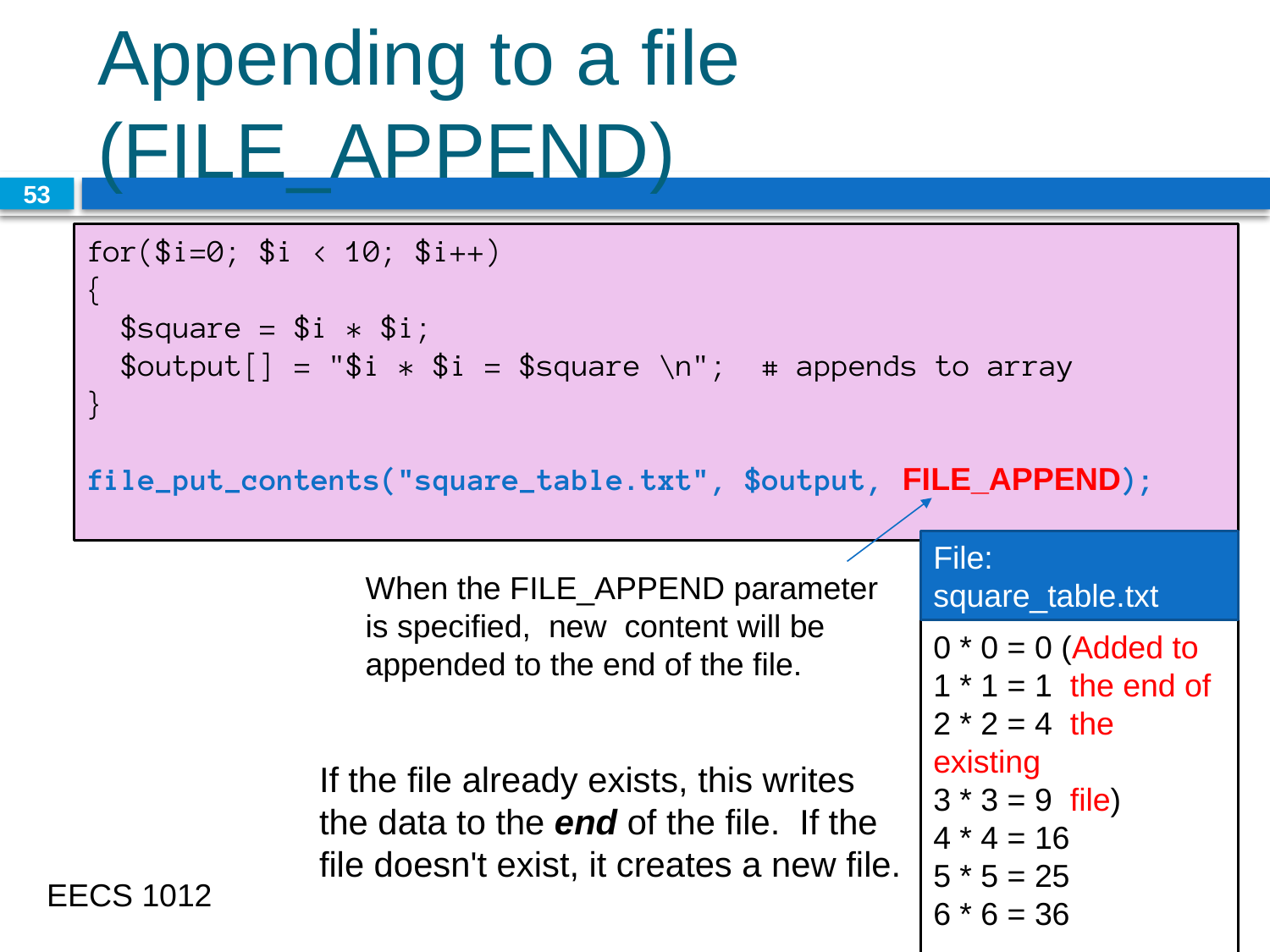

# Appending to a file (FILE_APPEND)
53
for($i=0; $i < 10; $i++)
{
  $square = $i * $i;
  $output[] = "$i * $i = $square \n";  # appends to array
}

file_put_contents("square_table.txt", $output, FILE_APPEND);

File: square_table.txt
….
0 * 0 = 0 (Added to
1 * 1 = 1  the end of
2 * 2 = 4  the existing
3 * 3 = 9  file)
4 * 4 = 16
5 * 5 = 25
6 * 6 = 36
.
When the FILE_APPEND parameter
is specified,  new  content will be
appended to the end of the file.
If the file already exists, this writes
the data to the end of the file.  If the
file doesn't exist, it creates a new file.
EECS 1012